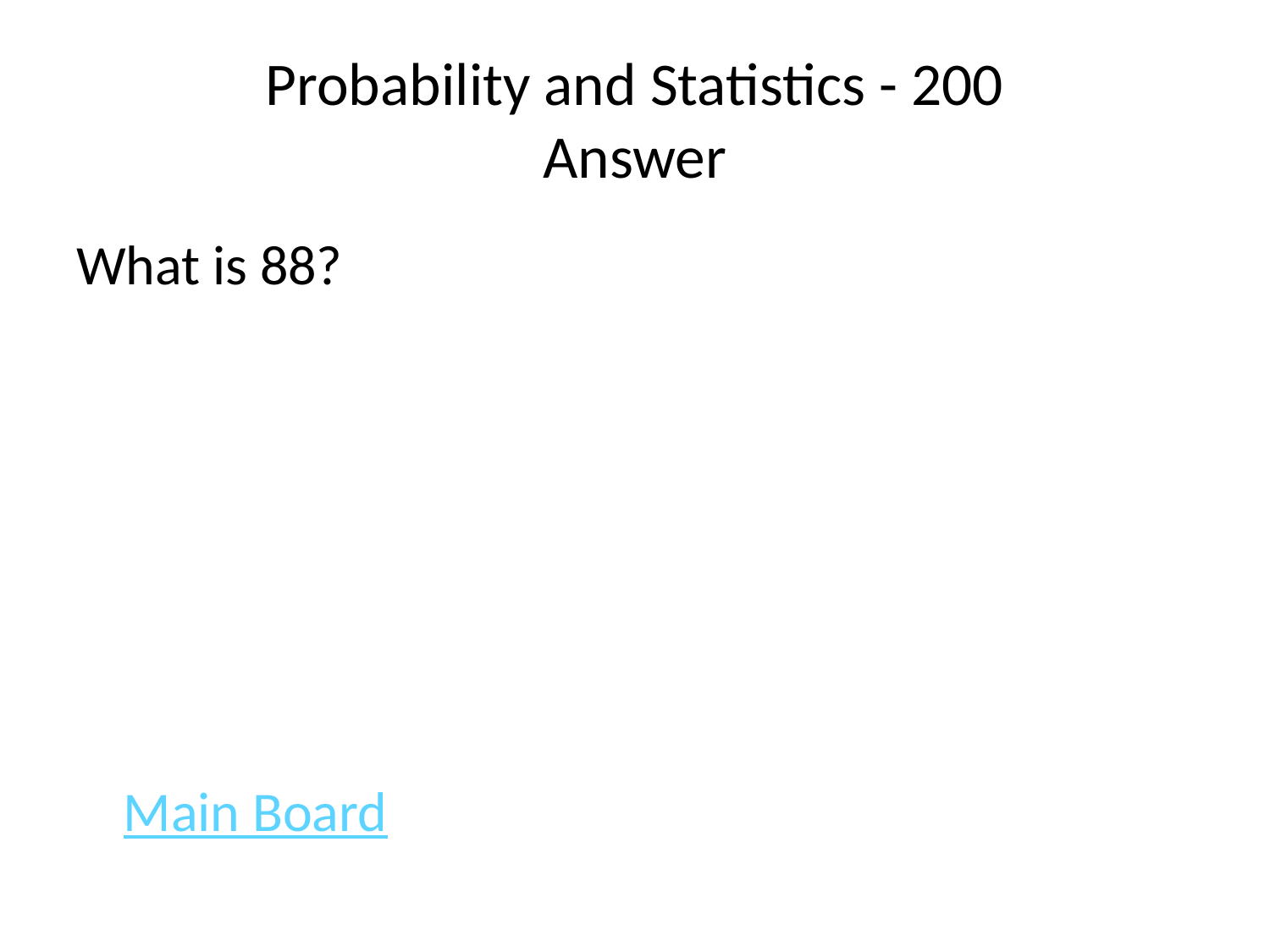

# Probability and Statistics - 200 Answer

What is 88?

							Main Board